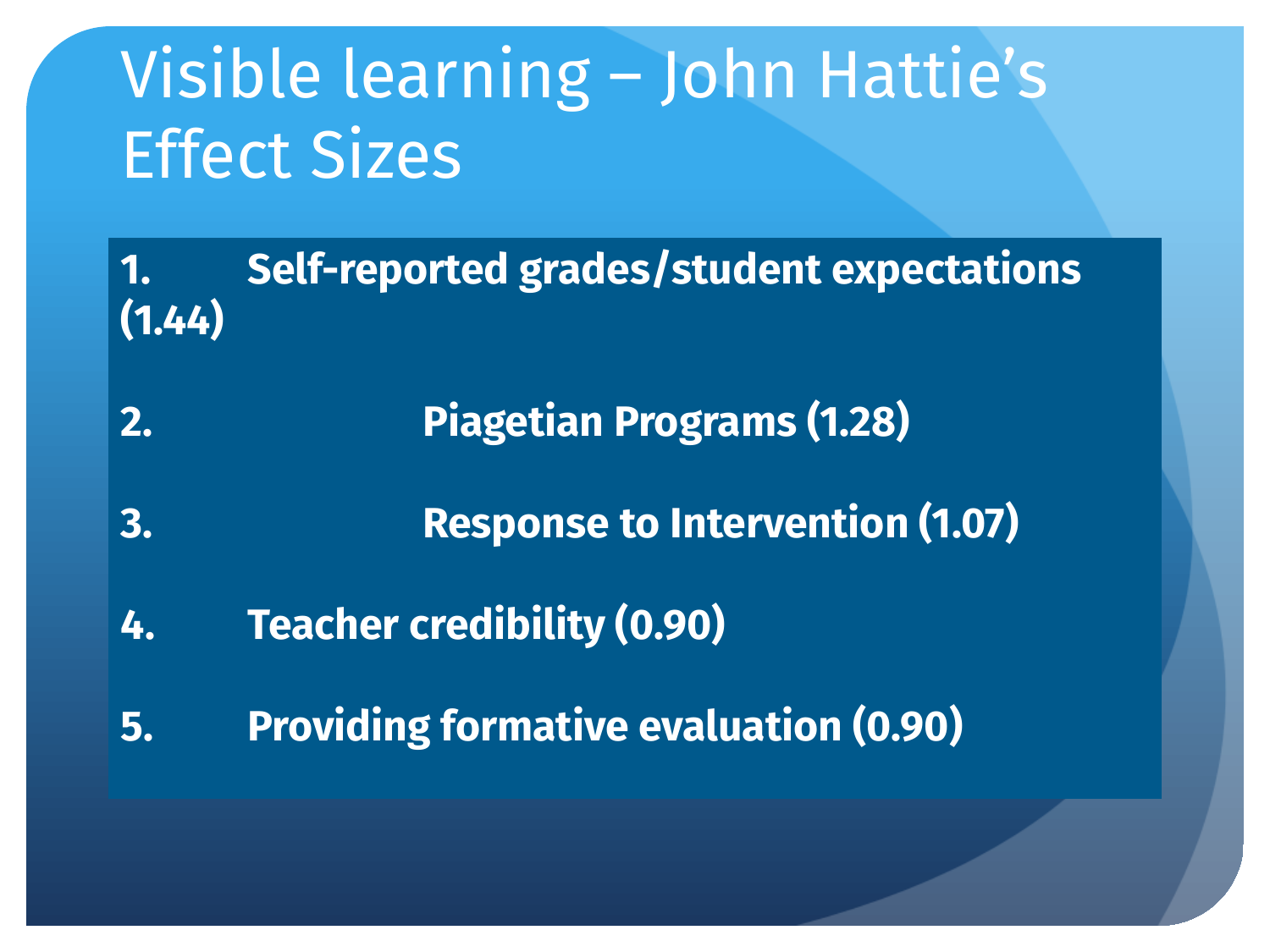

# Visible learning – John Hattie’s Effect Sizes
| 1. Self-reported grades/student expectations (1.44) Piagetian Programs (1.28) Response to Intervention (1.07) 4. Teacher credibility (0.90) 5. Providing formative evaluation (0.90) |
| --- |